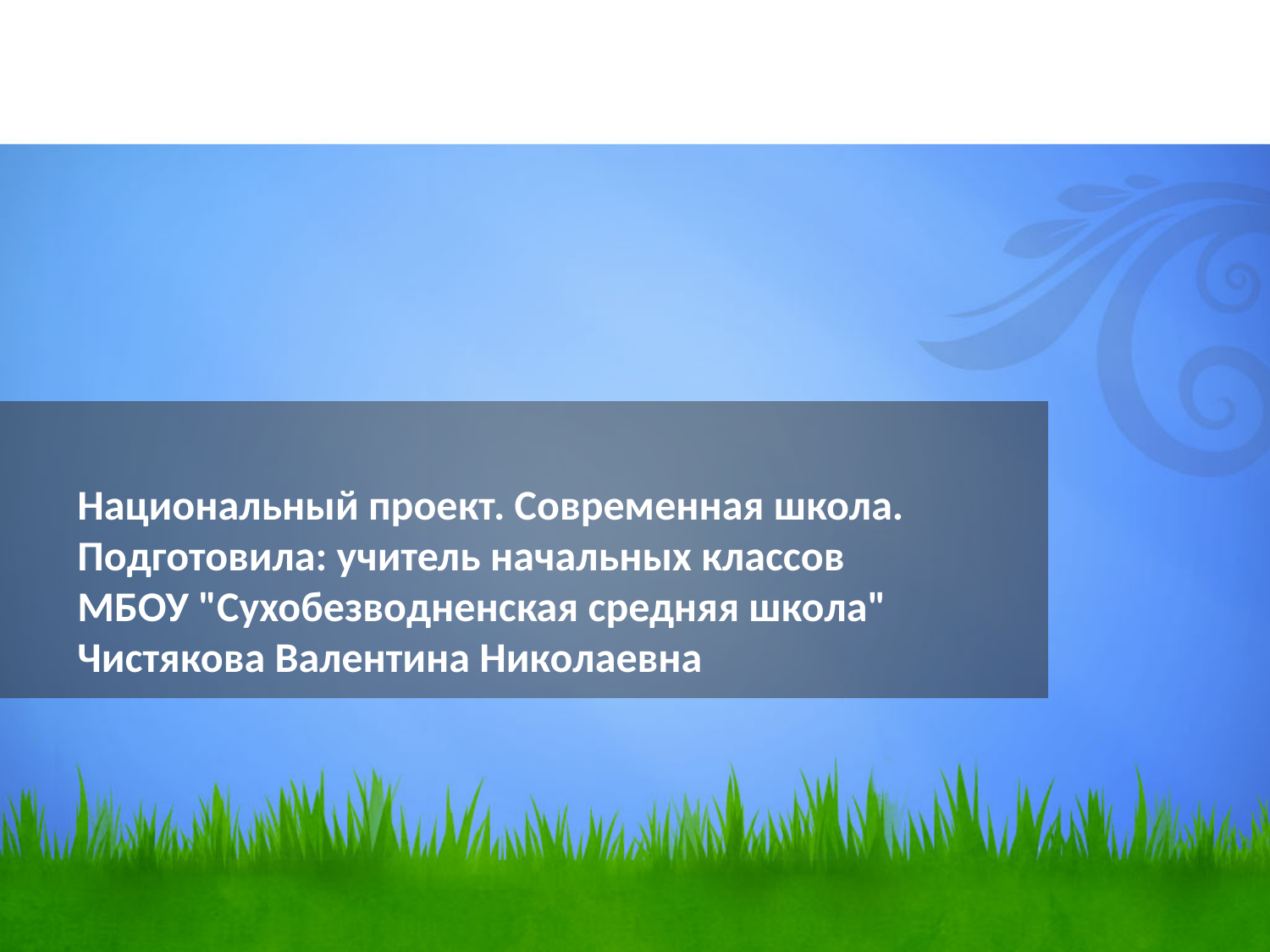

Национальный проект. Современная школа.
Подготовила: учитель начальных классов
МБОУ "Сухобезводненская средняя школа"
Чистякова Валентина Николаевна